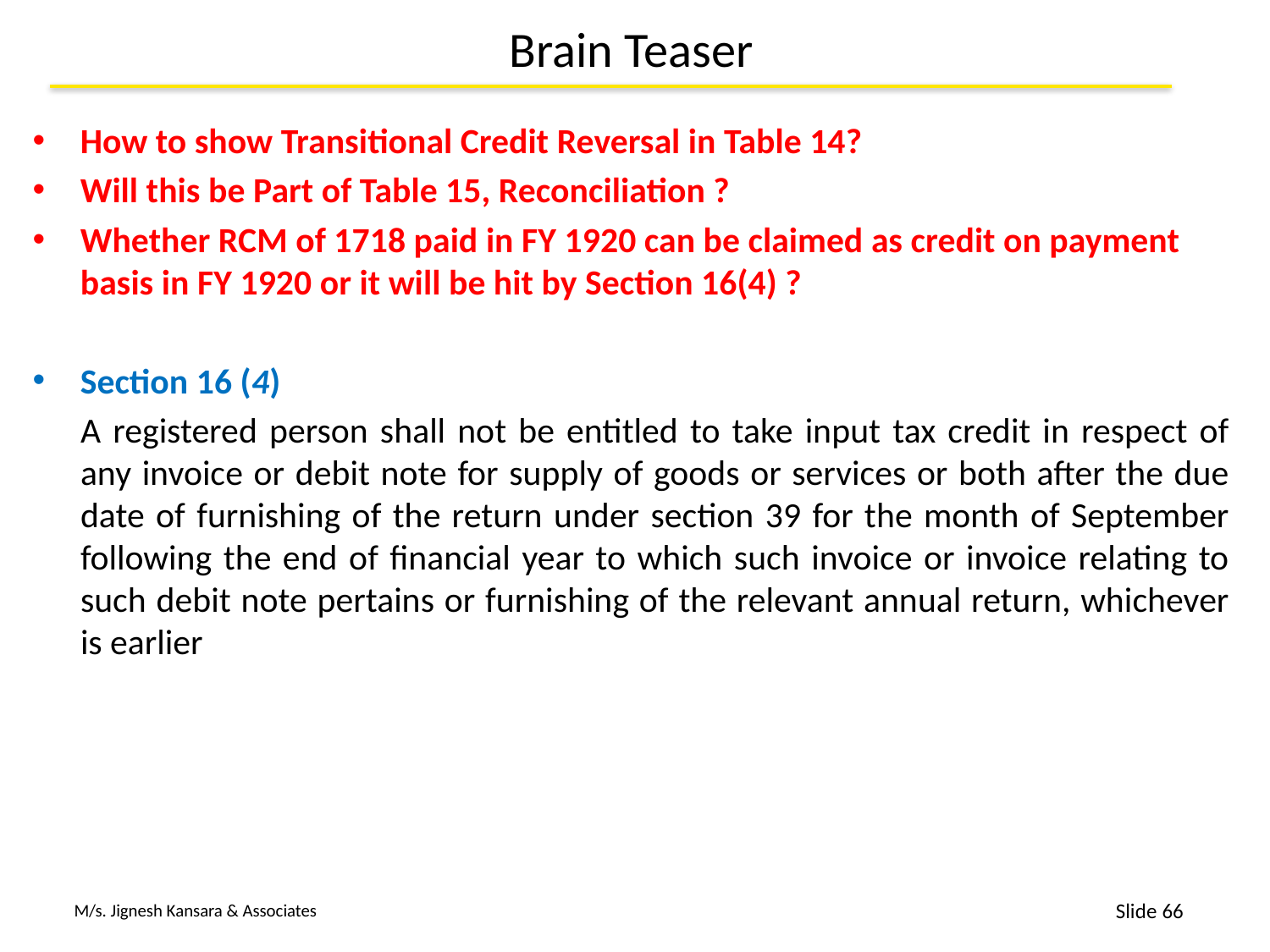

# Brain Teaser
How to show Transitional Credit Reversal in Table 14?
Will this be Part of Table 15, Reconciliation ?
Whether RCM of 1718 paid in FY 1920 can be claimed as credit on payment basis in FY 1920 or it will be hit by Section 16(4) ?

Section 16 (4)
A registered person shall not be entitled to take input tax credit in respect of any invoice or debit note for supply of goods or services or both after the due date of furnishing of the return under section 39 for the month of September following the end of financial year to which such invoice or invoice relating to such debit note pertains or furnishing of the relevant annual return, whichever is earlier

66